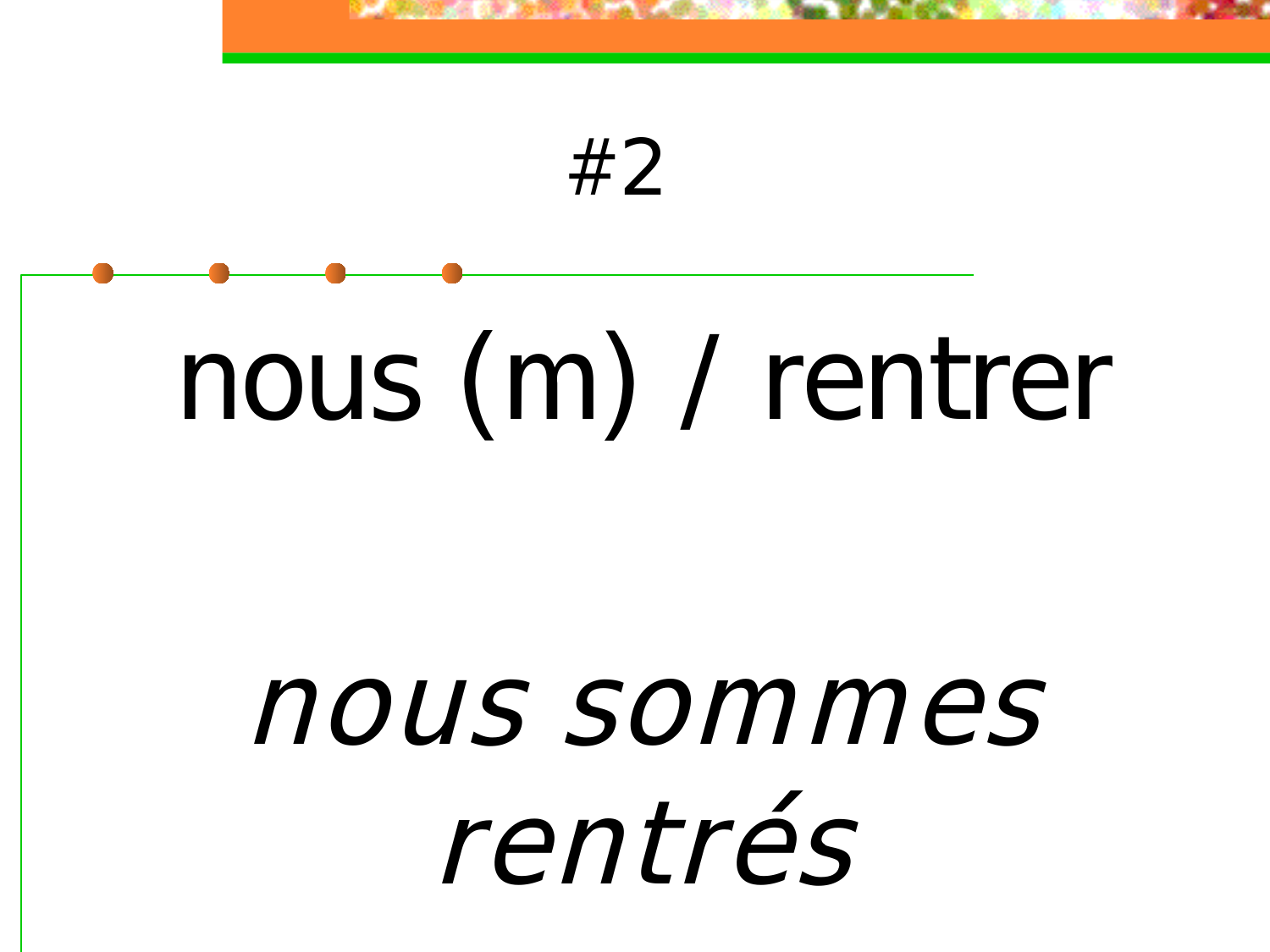

# #2
nous (m) / rentrer

nous sommes rentrés